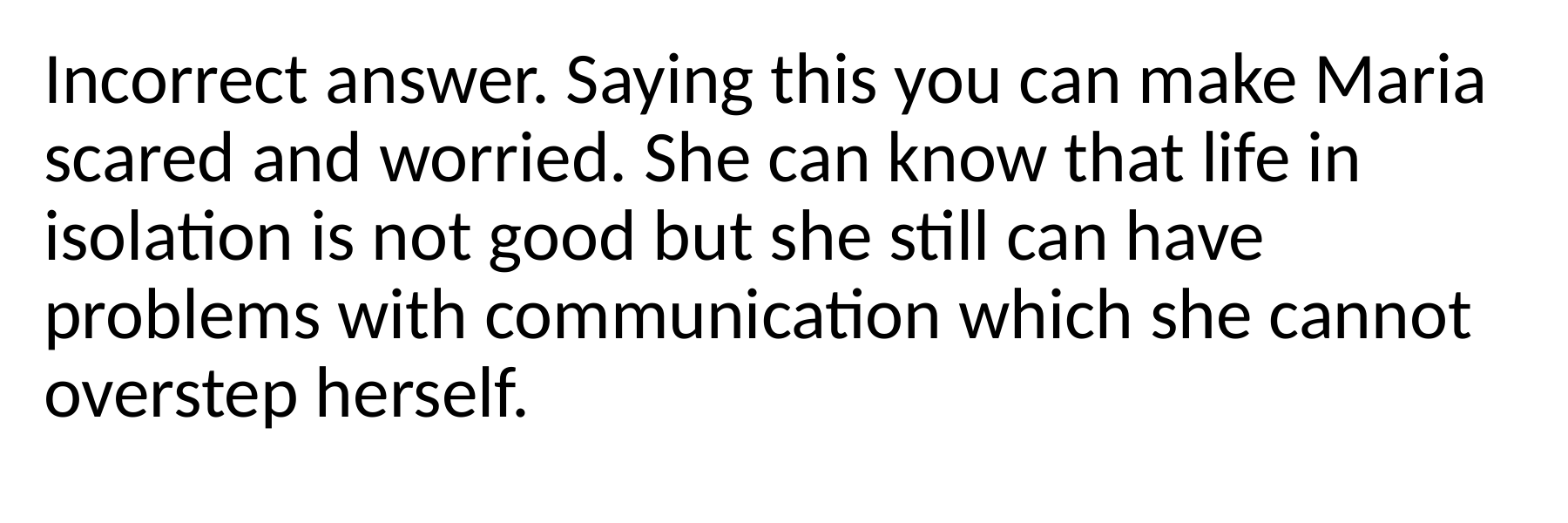

Incorrect answer. Saying this you can make Maria scared and worried. She can know that life in isolation is not good but she still can have problems with communication which she cannot overstep herself.